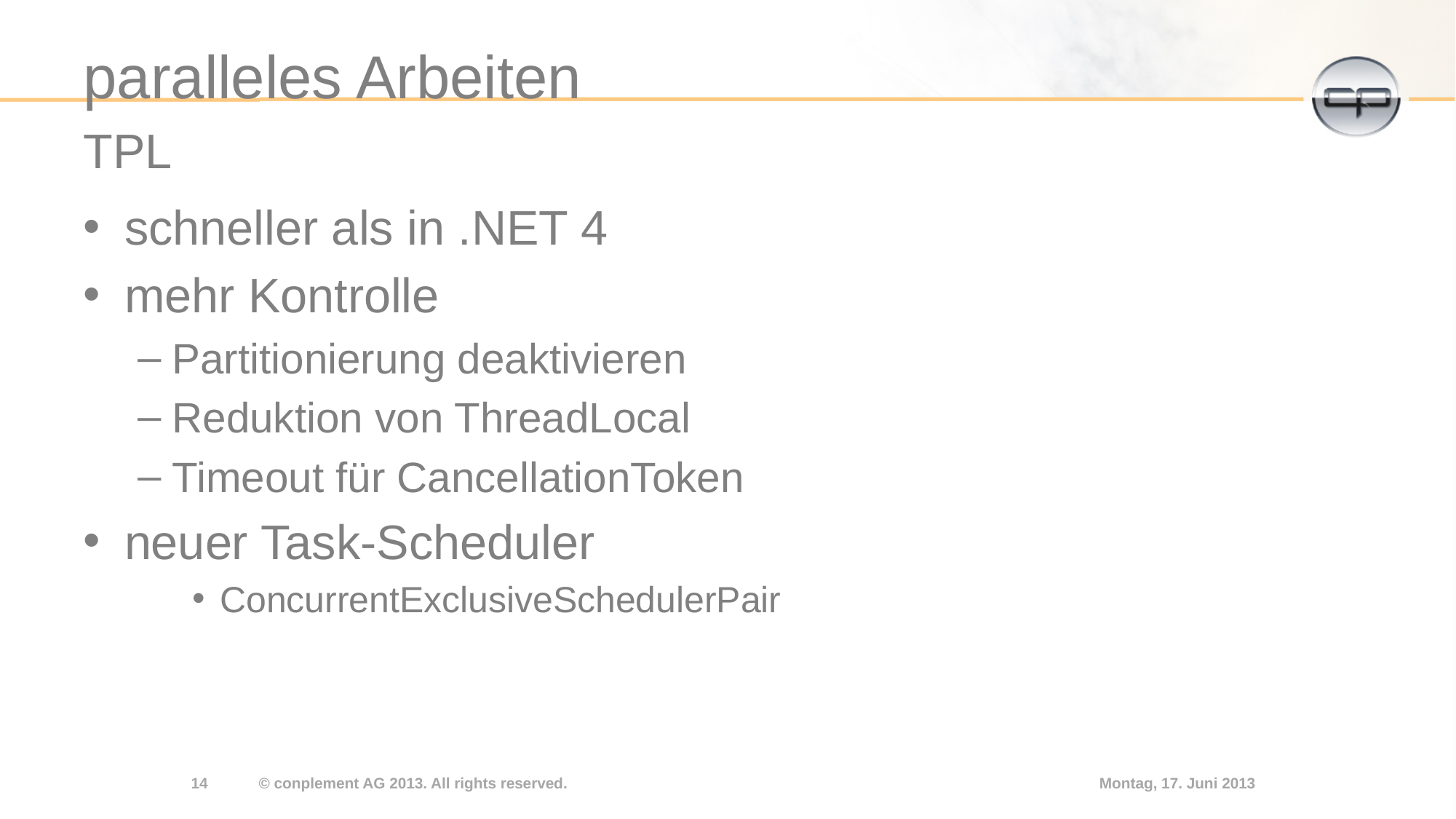

# paralleles Arbeiten
TPL
schneller als in .NET 4
mehr Kontrolle
Partitionierung deaktivieren
Reduktion von ThreadLocal
Timeout für CancellationToken
neuer Task-Scheduler
ConcurrentExclusiveSchedulerPair